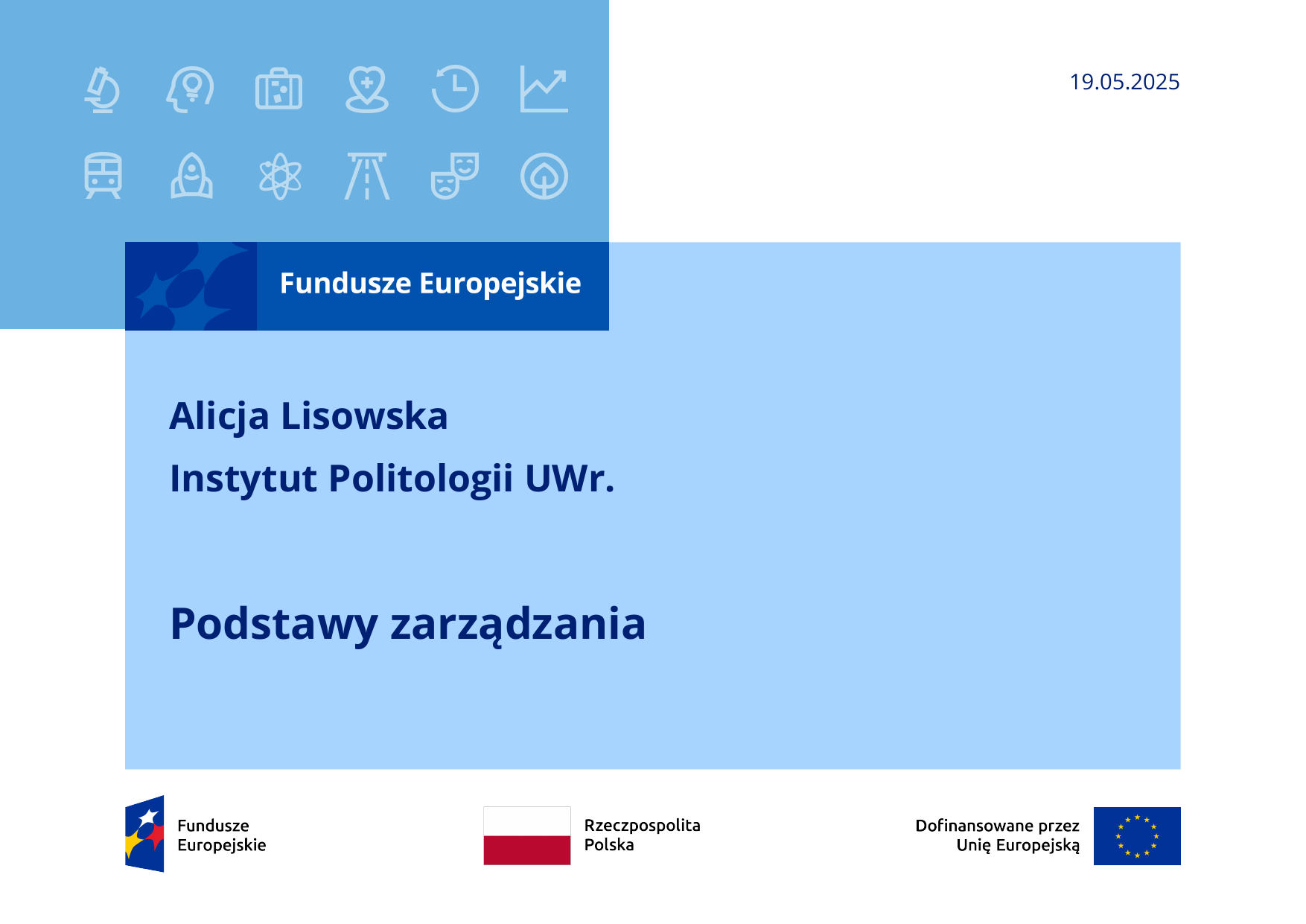

19.05.2025
# Alicja Lisowska Instytut Politologii UWr.
Podstawy zarządzania